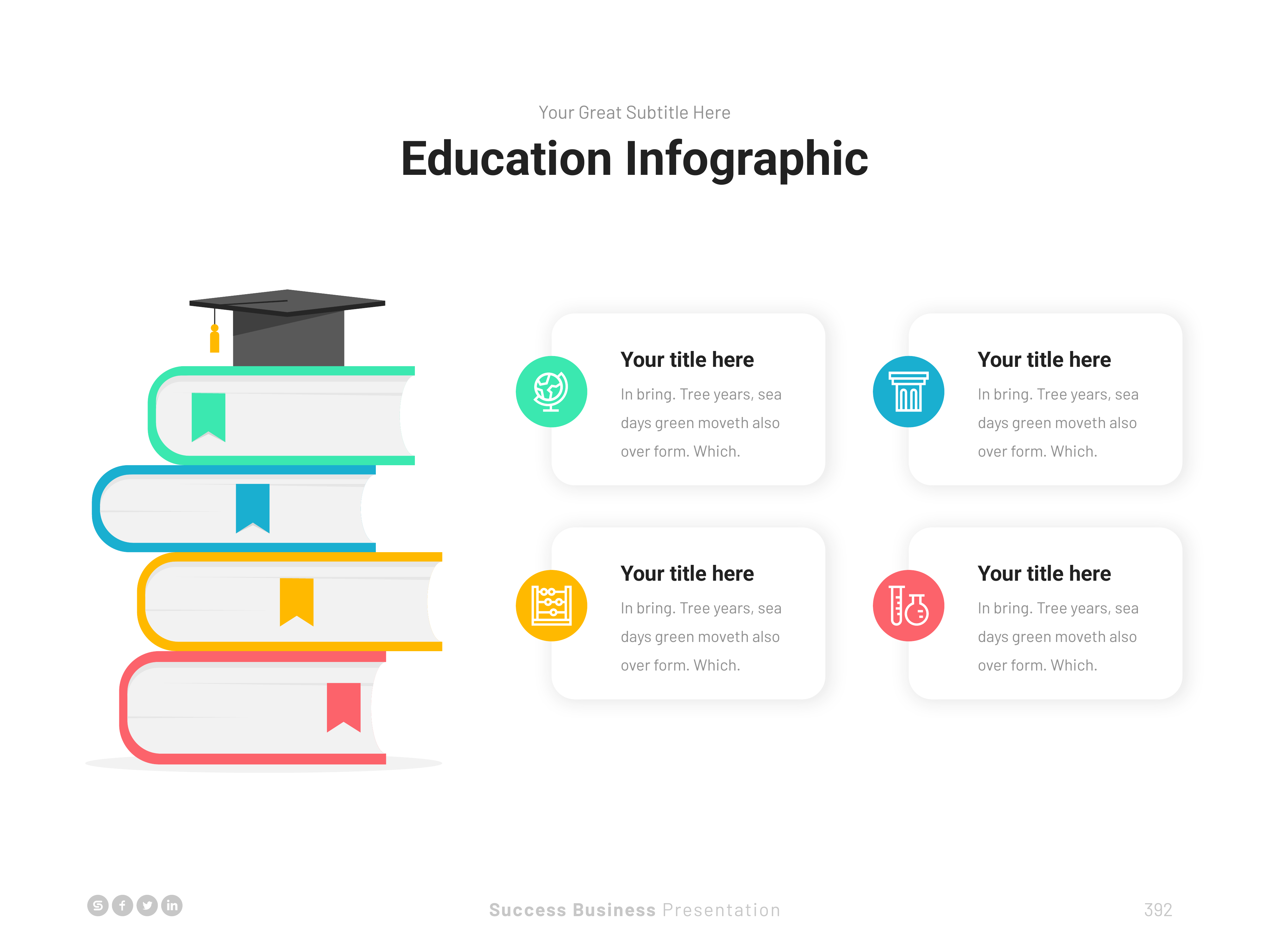

Your Great Subtitle Here
Education Infographic

Your title here
In bring. Tree years, sea days green moveth also over form. Which.
Your title here
In bring. Tree years, sea days green moveth also over form. Which.

Your title here
In bring. Tree years, sea days green moveth also over form. Which.
Your title here
In bring. Tree years, sea days green moveth also over form. Which.